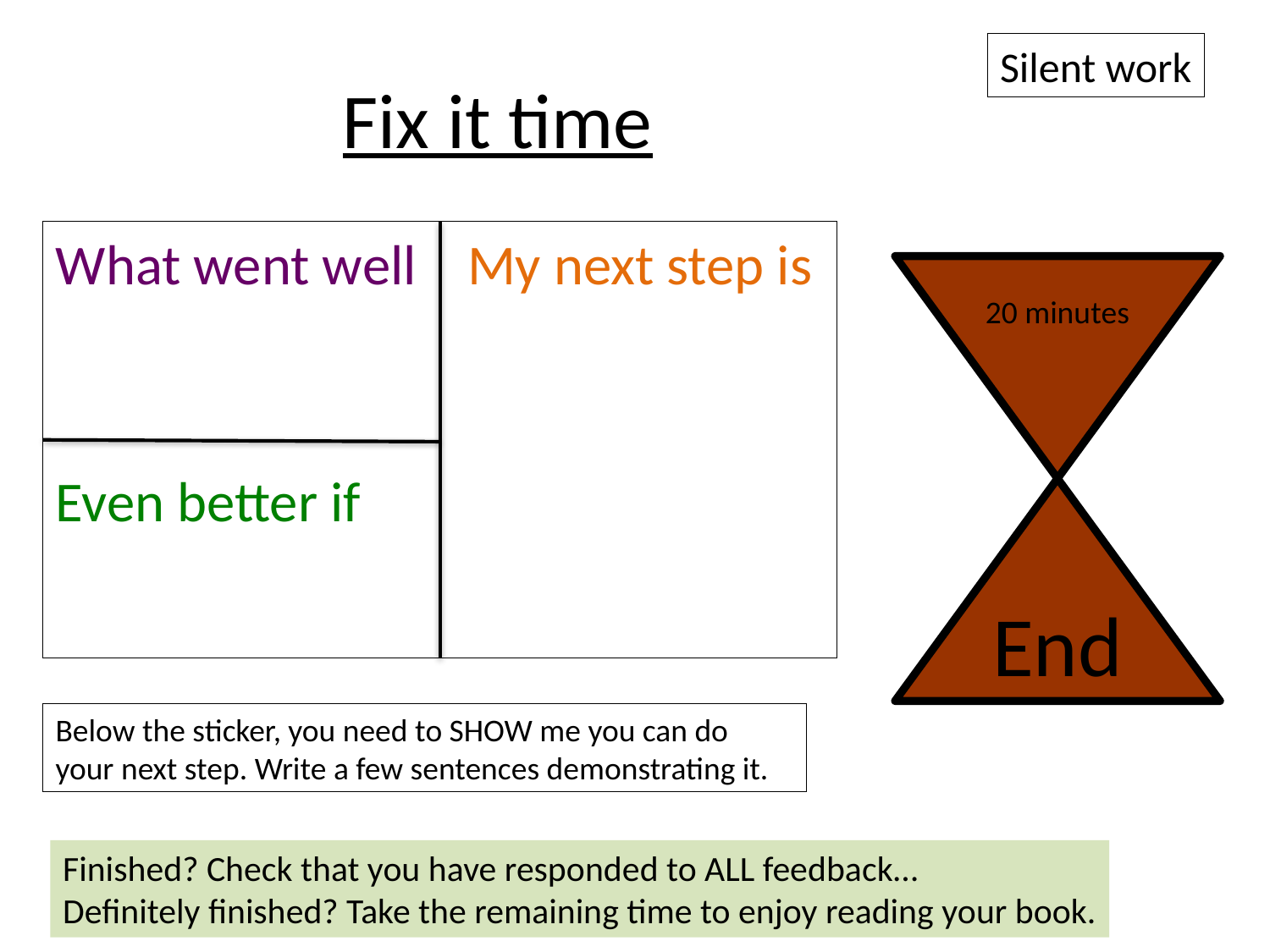

Silent work
Fix it time
What went well    My next step is

Even better if

20 minutes

End
Below the sticker, you need to SHOW me you can do your next step. Write a few sentences demonstrating it.
Finished? Check that you have responded to ALL feedback…
Definitely finished? Take the remaining time to enjoy reading your book.